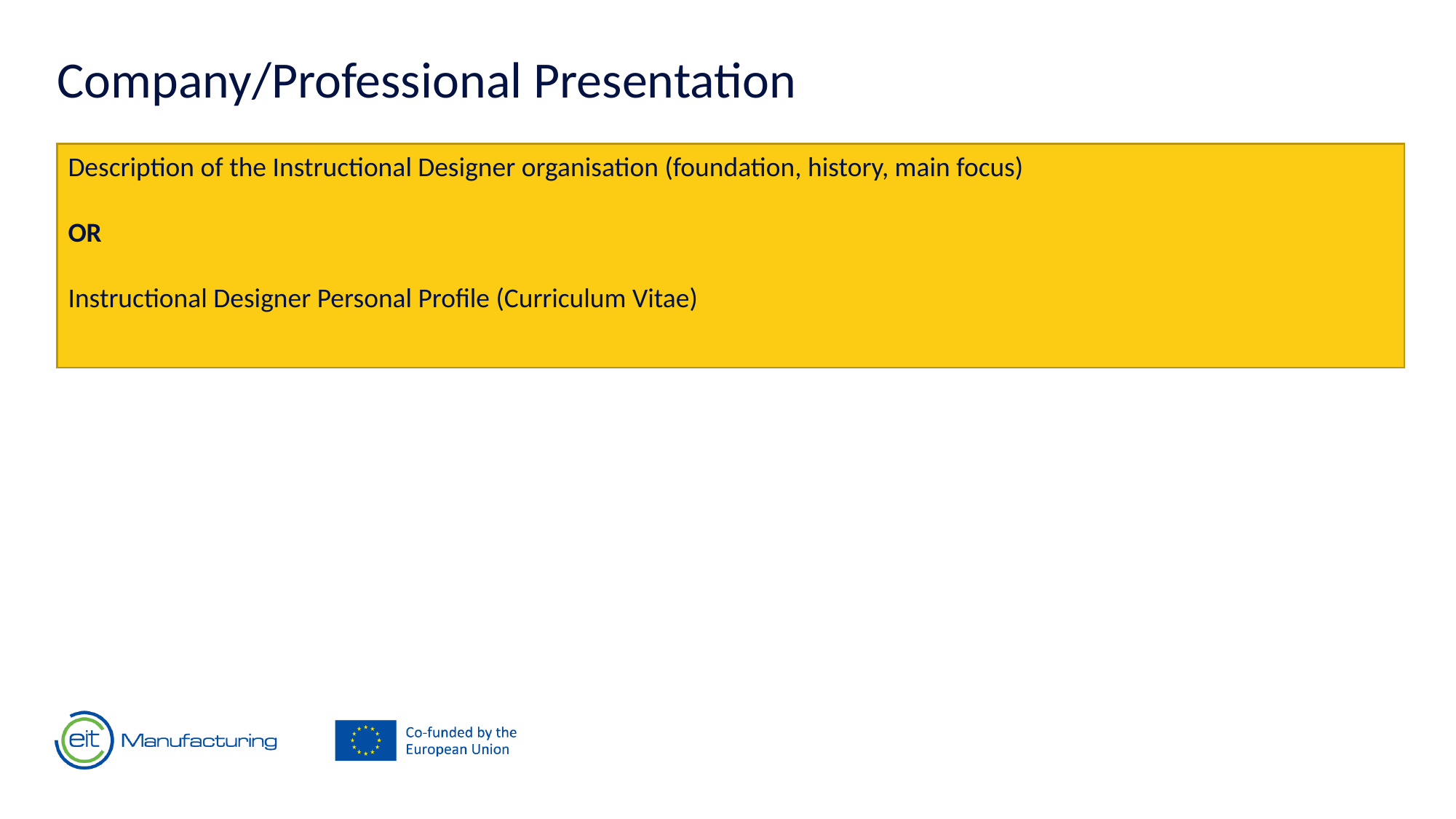

Company/Professional Presentation

Description of the Instructional Designer organisation (foundation, history, main focus)

OR

Instructional Designer Personal Profile (Curriculum Vitae)